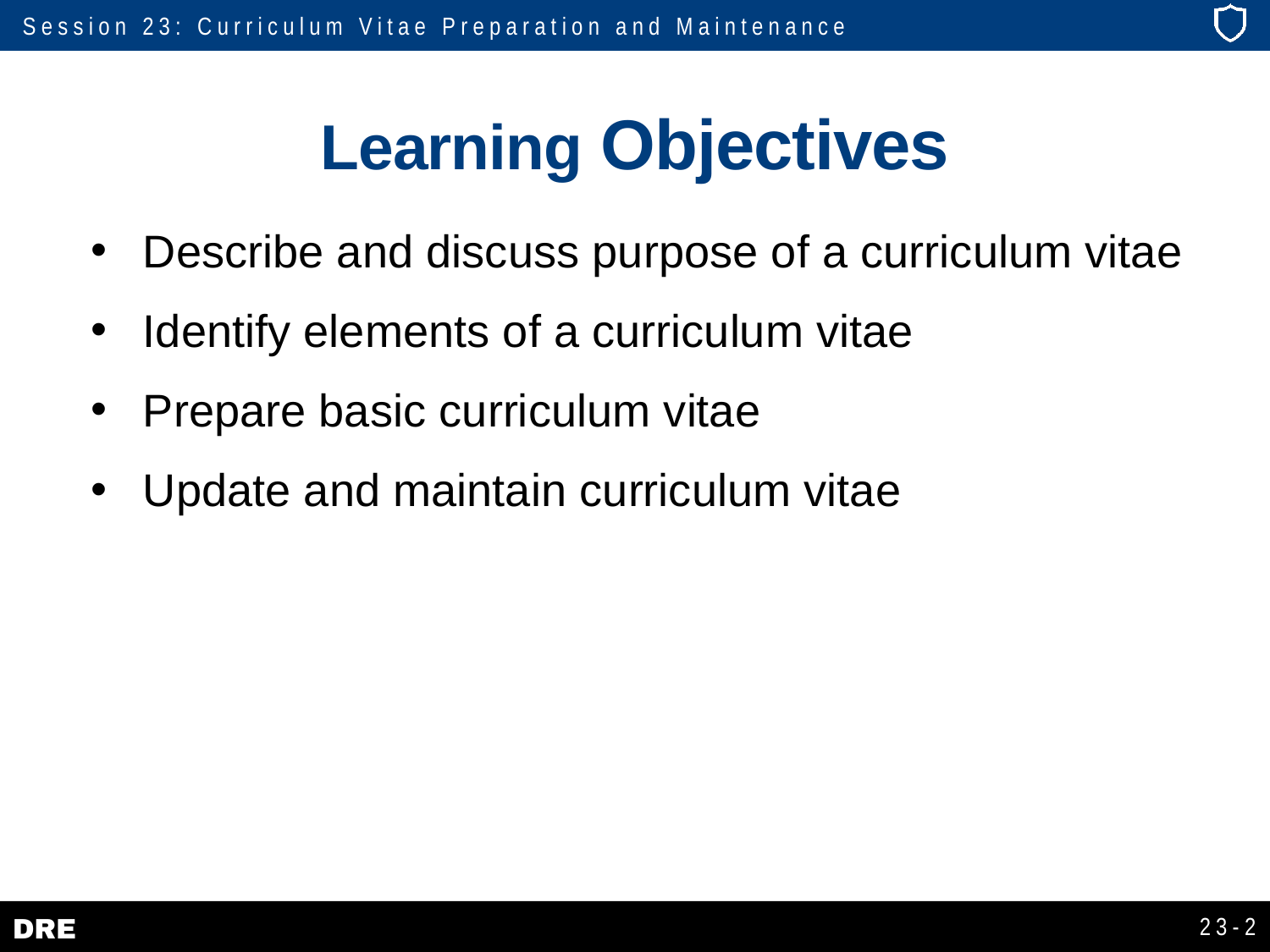

# Learning Objectives
Describe and discuss purpose of a curriculum vitae
Identify elements of a curriculum vitae
Prepare basic curriculum vitae
Update and maintain curriculum vitae
23-2